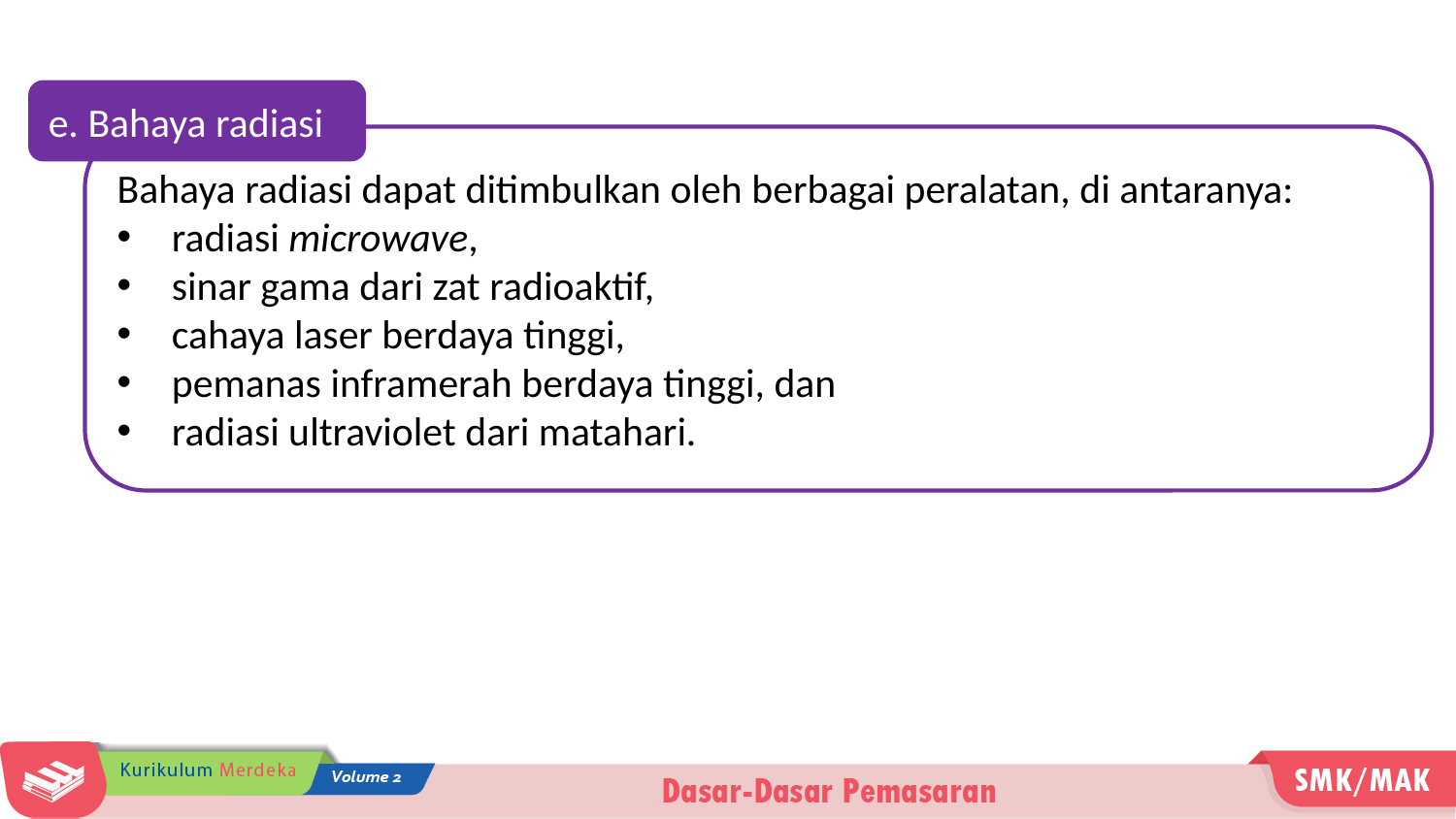

e. Bahaya radiasi
Bahaya radiasi dapat ditimbulkan oleh berbagai peralatan, di antaranya:
radiasi microwave,
sinar gama dari zat radioaktif,
cahaya laser berdaya tinggi,
pemanas inframerah berdaya tinggi, dan
radiasi ultraviolet dari matahari.